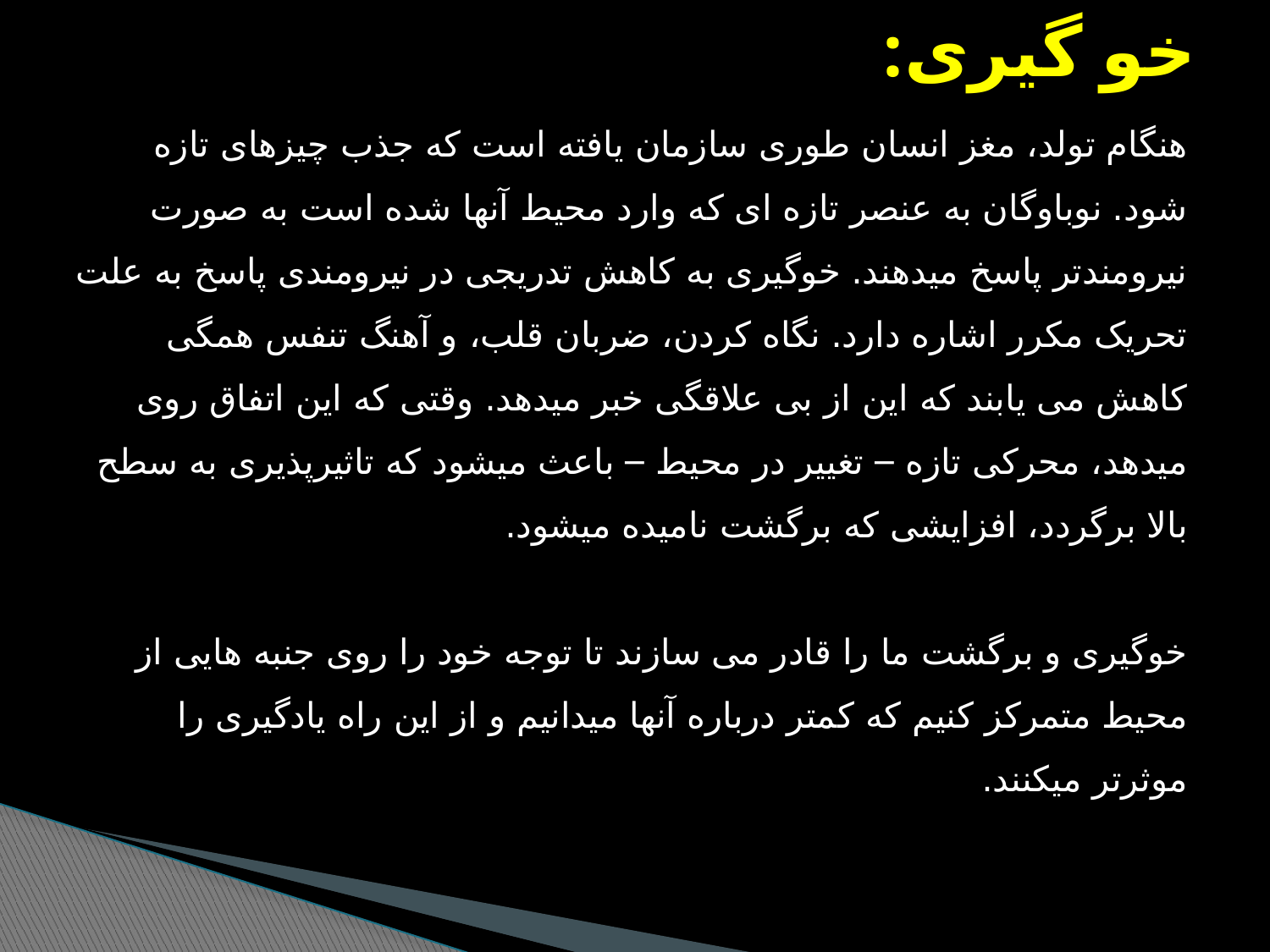

خو گیری:
هنگام تولد، مغز انسان طوری سازمان یافته است که جذب چیزهای تازه شود. نوباوگان به عنصر تازه ای که وارد محیط آنها شده است به صورت نیرومندتر پاسخ میدهند. خوگیری به کاهش تدریجی در نیرومندی پاسخ به علت تحریک مکرر اشاره دارد. نگاه کردن، ضربان قلب، و آهنگ تنفس همگی کاهش می یابند که این از بی علاقگی خبر میدهد. وقتی که این اتفاق روی میدهد، محرکی تازه – تغییر در محیط – باعث میشود که تاثیرپذیری به سطح بالا برگردد، افزایشی که برگشت نامیده میشود.

خوگیری و برگشت ما را قادر می سازند تا توجه خود را روی جنبه هایی از محیط متمرکز کنیم که کمتر درباره آنها میدانیم و از این راه یادگیری را موثرتر میکنند.